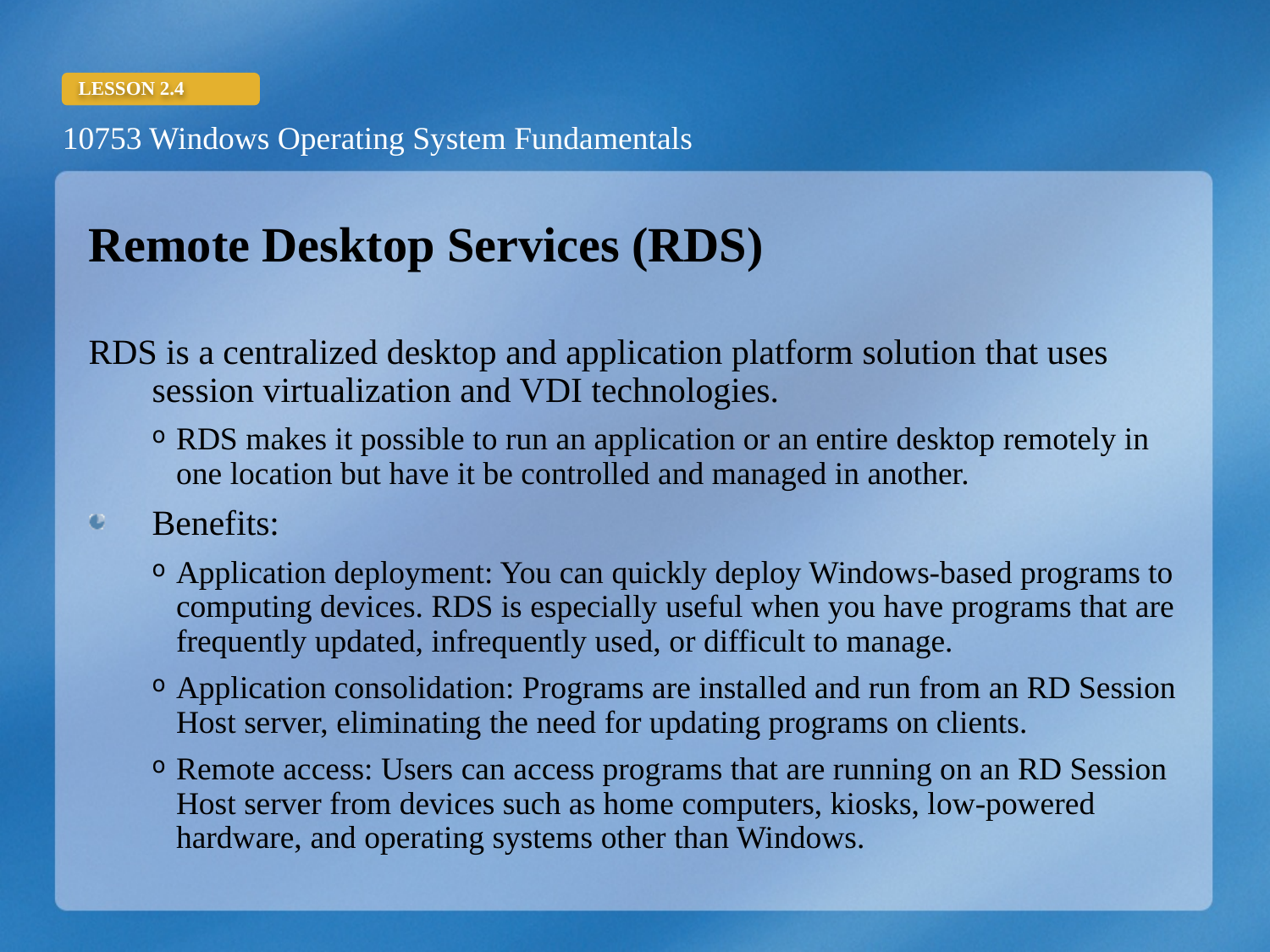

Remote Desktop Services (RDS)

RDS is a centralized desktop and application platform solution that uses session virtualization and VDI technologies.
RDS makes it possible to run an application or an entire desktop remotely in one location but have it be controlled and managed in another.
Benefits:
Application deployment: You can quickly deploy Windows-based programs to computing devices. RDS is especially useful when you have programs that are frequently updated, infrequently used, or difficult to manage.
Application consolidation: Programs are installed and run from an RD Session Host server, eliminating the need for updating programs on clients.
Remote access: Users can access programs that are running on an RD Session Host server from devices such as home computers, kiosks, low-powered hardware, and operating systems other than Windows.